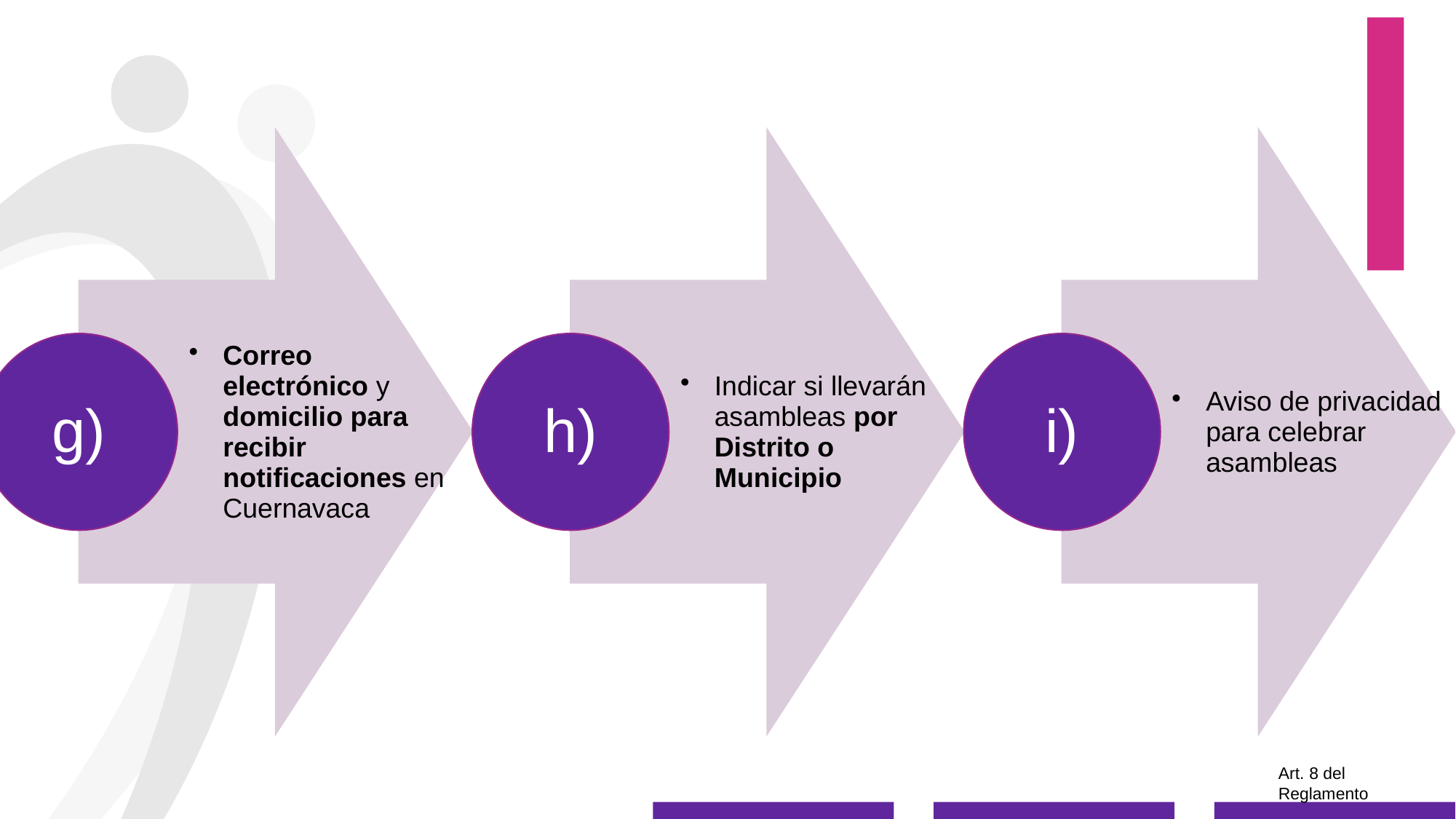

g)
Correo electrónico y domicilio para recibir notificaciones en Cuernavaca
h)
Indicar si llevarán asambleas por Distrito o Municipio
i)
Aviso de privacidad para celebrar asambleas

Art. 8 del Reglamento